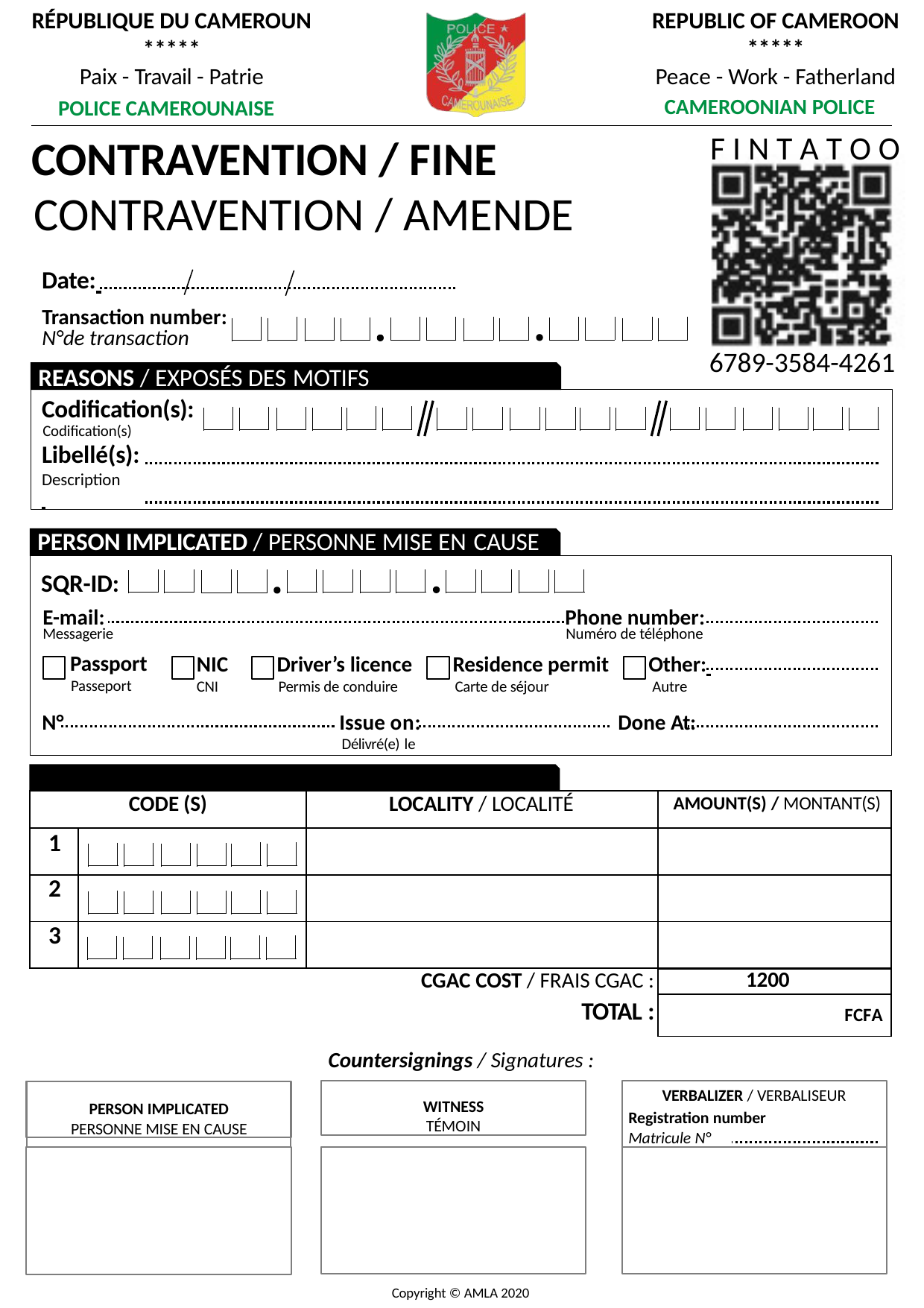

REPUBLIC OF CAMEROON
*****
Peace - Work - Fatherland
CAMEROONIAN POLICE
RÉPUBLIQUE DU CAMEROUN
*****
Paix - Travail - Patrie
POLICE CAMEROUNAISE

F I N T A T O O

CONTRAVENTION / FINE
CONTRAVENTION / AMENDE
Date:
Transaction number:
N°de transaction
REASONS / EXPOSÉS DES MOTIFS

6789-3584-4261
Codification(s):
Codification(s)
Libellé(s):
Description

PERSON IMPLICATED / PERSONNE MISE EN CAUSE

SQR-ID:
E-mail:                                                                                               Phone number:

Messagerie	Numéro de téléphone
Passport
Passeport

NIC
CNI
Driver’s licence
Permis de conduire
Residence permit
Carte de séjour
Other:
Autre

N°                                                           Issue on:                                    Done At:
Délivré(e) le	Fait(e) À
AMOUNTS / MONTANTS

| CODE (S) |  | LOCALITY / LOCALITÉ | AMOUNT(S) / MONTANT(S) |
| --- | --- | --- | --- |
| 1 |  |  |  |
| 2 |  |  |  |
| 3 |  |  |  |
| CGAC COST / FRAIS CGAC : TOTAL : |  |  | 1200 |
|  |  |  | FCFA |

Countersignings / Signatures :

PERSON IMPLICATED
PERSONNE MISE EN CAUSE

WITNESS
TÉMOIN

VERBALIZER / VERBALISEUR
Registration number
Matricule N°

Copyright © AMLA 2020